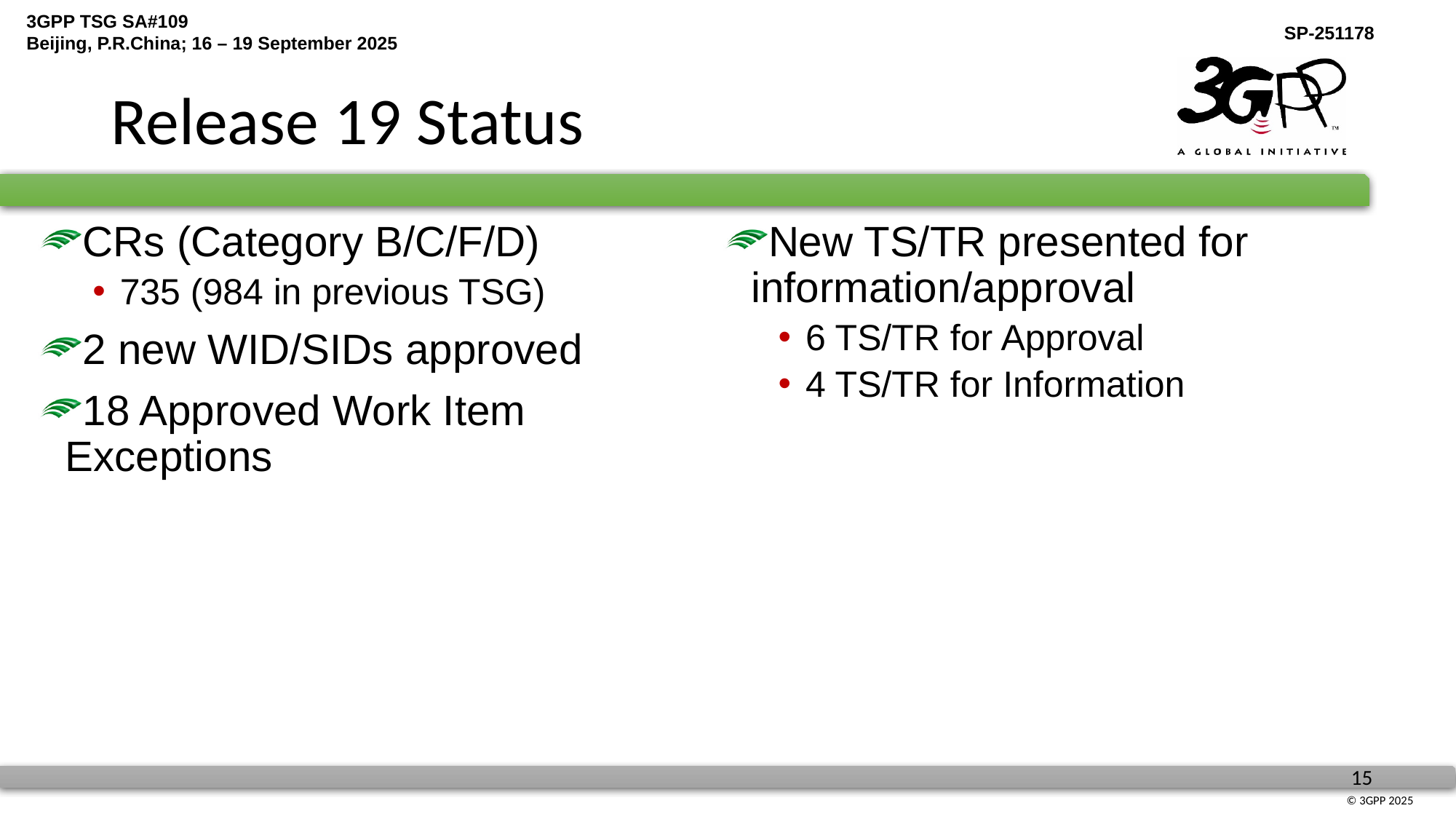

# Release 19 Status

New TS/TR presented for information/approval
6 TS/TR for Approval
4 TS/TR for Information

CRs (Category B/C/F/D)
735 (984 in previous TSG)
2 new WID/SIDs approved
18 Approved Work Item Exceptions